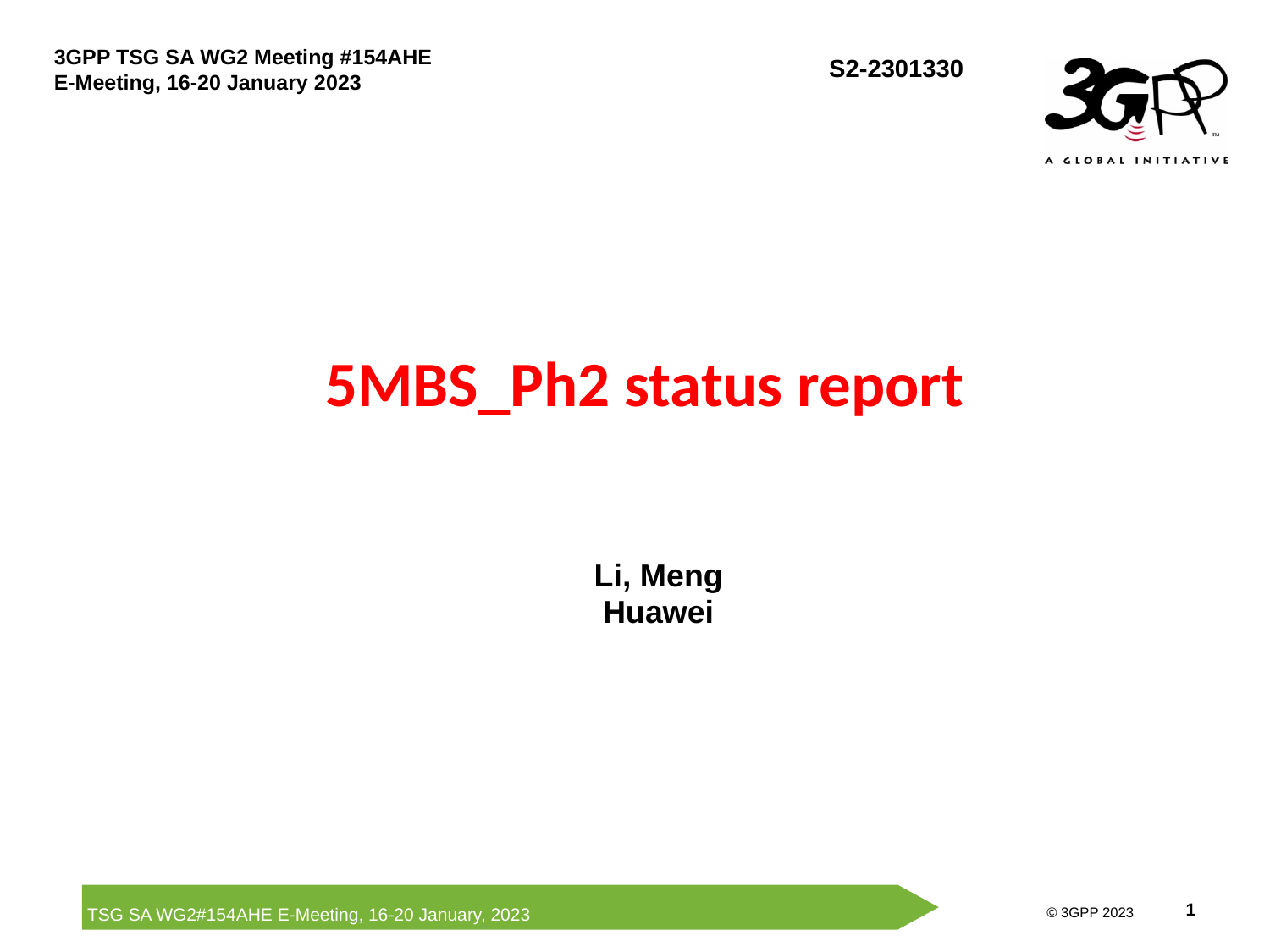

# 5MBS_Ph2 status report
Li, Meng
Huawei